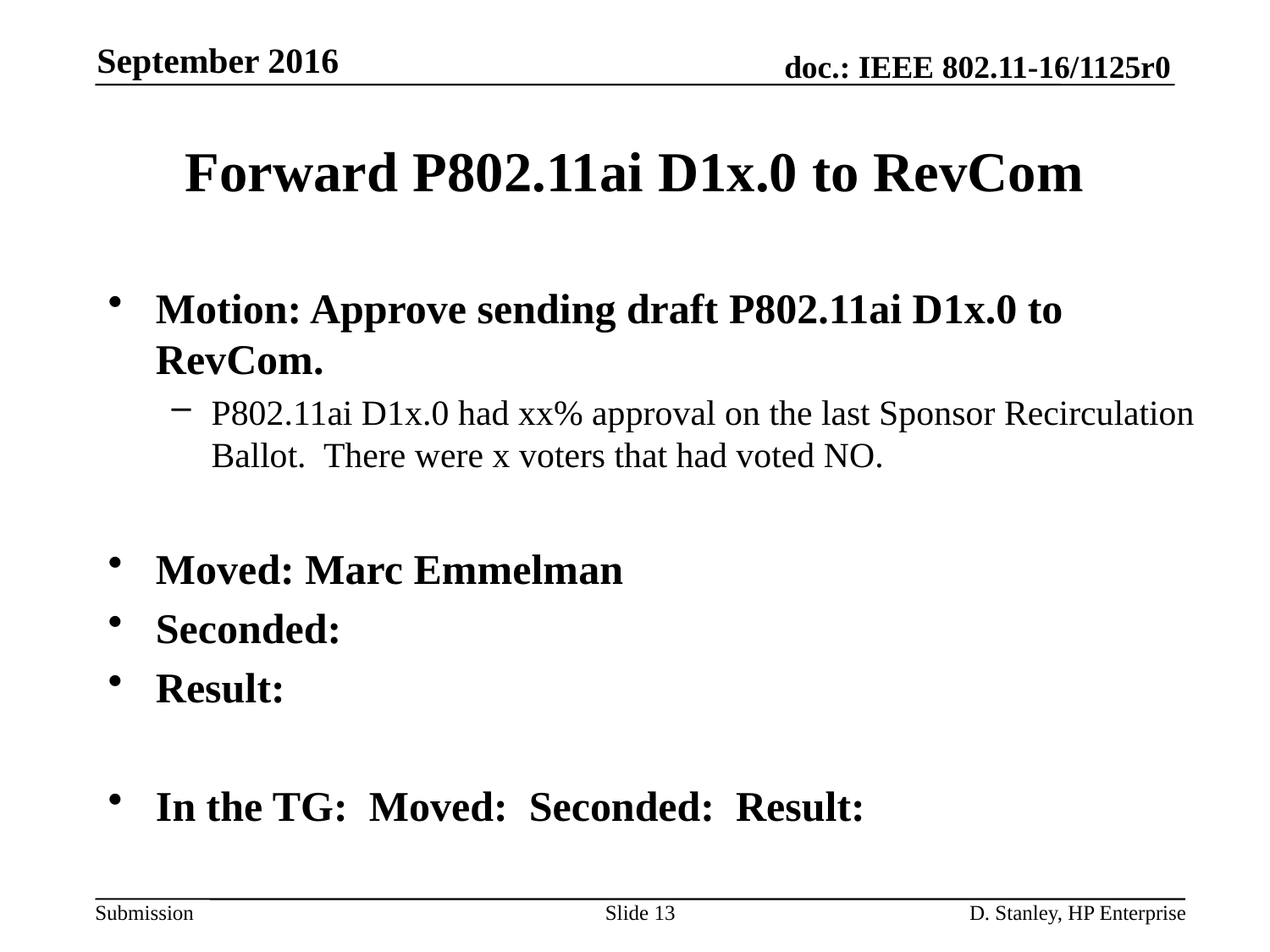

September 2016
# Forward P802.11ai D1x.0 to RevCom
Motion: Approve sending draft P802.11ai D1x.0 to RevCom.
P802.11ai D1x.0 had xx% approval on the last Sponsor Recirculation Ballot.  There were x voters that had voted NO.

Moved: Marc Emmelman
Seconded:
Result:

In the TG:  Moved:  Seconded:  Result:

Slide 13
D. Stanley, HP Enterprise